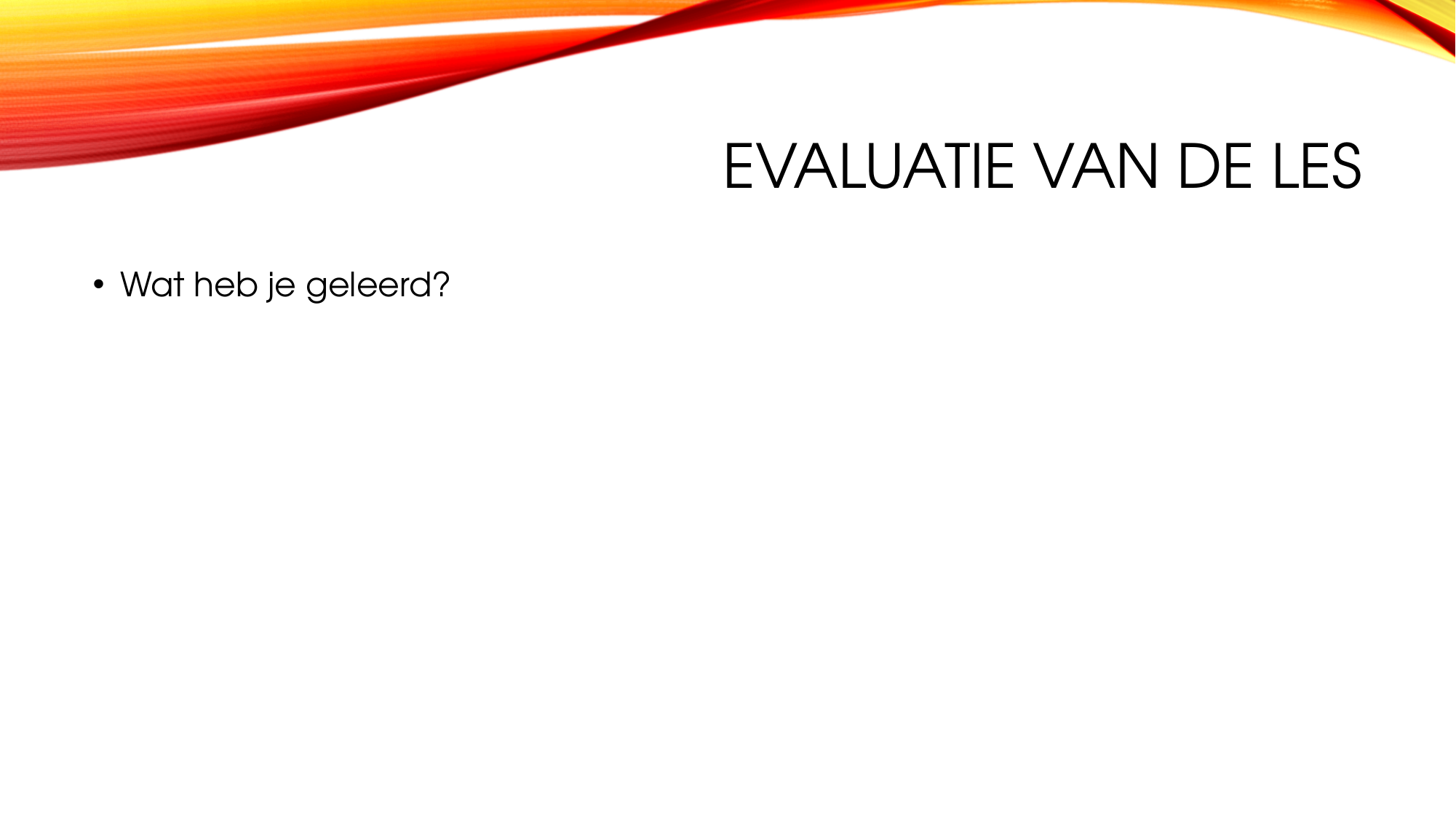

# Evaluatie van de les
Wat heb je geleerd?